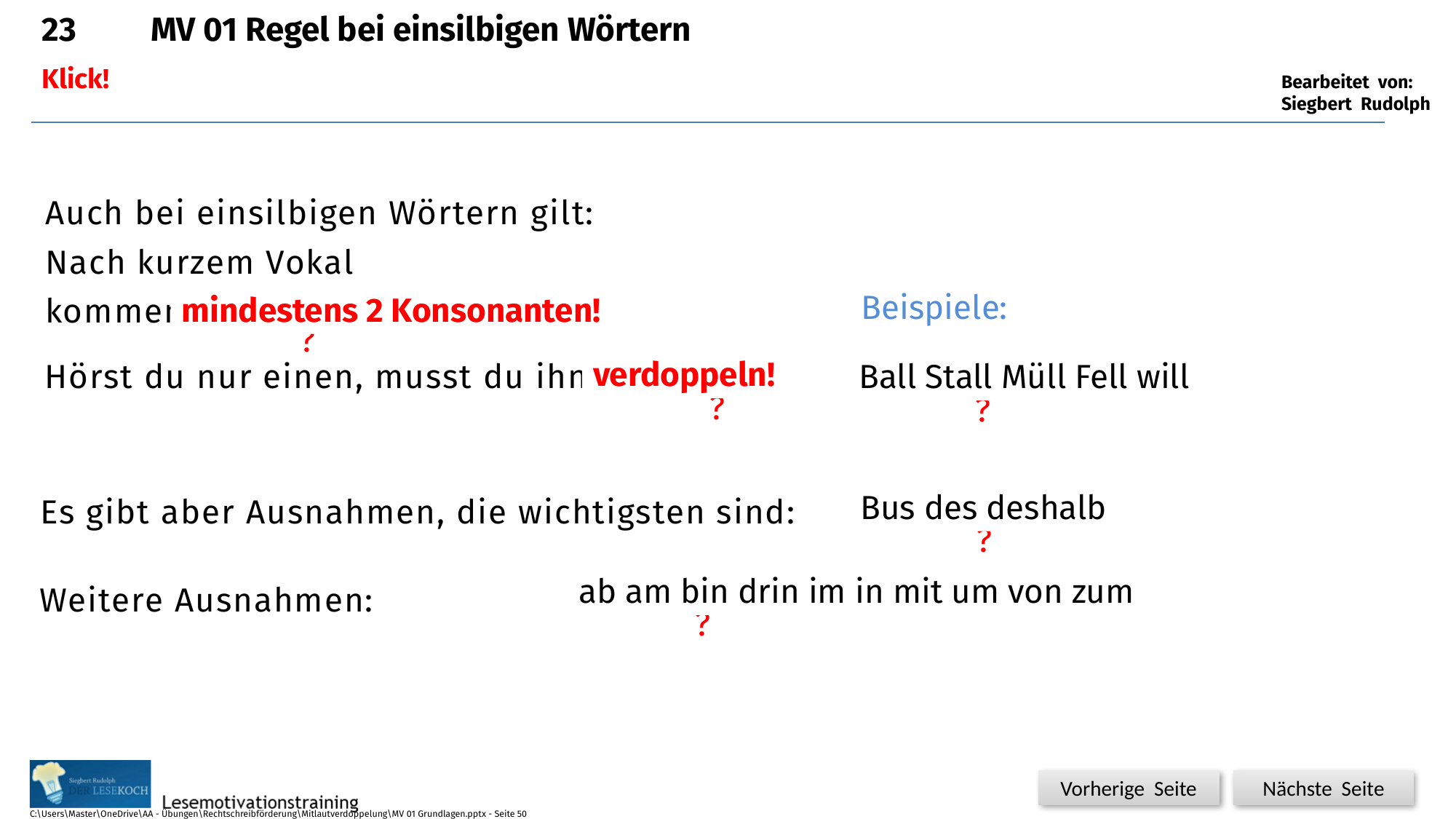

23	MV 01 Regel bei einsilbigen Wörtern
25
Klick!
Auch bei einsilbigen Wörtern gilt:
Nach kurzem Vokal
kommen ___________________________!
???
Beispiele:
mindestens 2 Konsonanten!
???
???
verdoppeln!
Hörst du nur einen, musst du ihn ___________!
Ball Stall Müll Fell will
_____________________
???
Bus des deshalb
_______________
Es gibt aber Ausnahmen, die wichtigsten sind:
???
ab am bin drin im in mit um von zum
______________________________________
_______________
Weitere Ausnahmen:
C:\Users\Master\OneDrive\AA - Übungen\Rechtschreibförderung\Mitlautverdoppelung\MV 01 Grundlagen.pptx - Seite 50